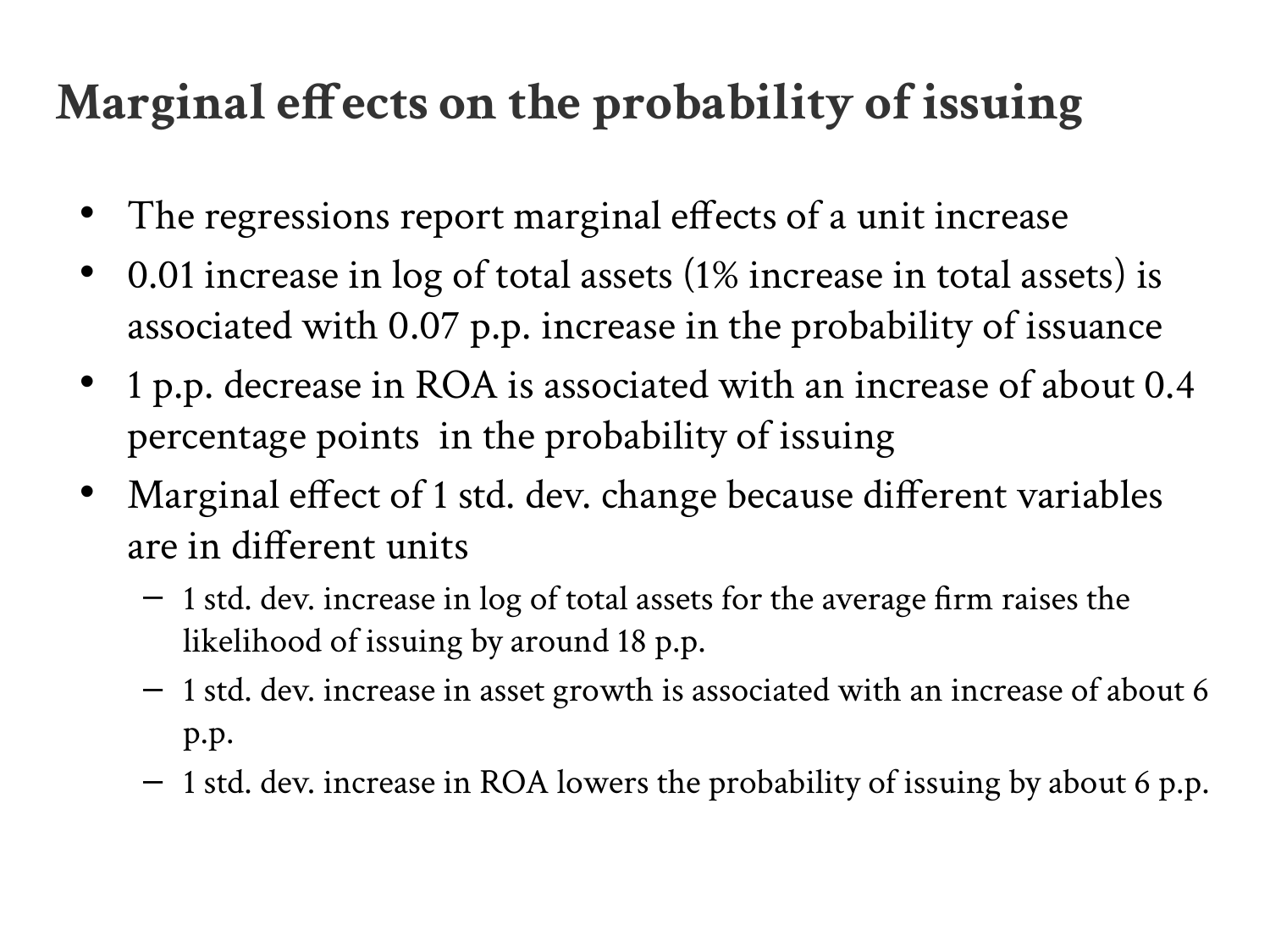

Marginal effects on the probability of issuing
The regressions report marginal effects of a unit increase
0.01 increase in log of total assets (1% increase in total assets) is associated with 0.07 p.p. increase in the probability of issuance
1 p.p. decrease in ROA is associated with an increase of about 0.4 percentage points  in the probability of issuing
Marginal effect of 1 std. dev. change because different variables are in different units
1 std. dev. increase in log of total assets for the average firm raises the likelihood of issuing by around 18 p.p.
1 std. dev. increase in asset growth is associated with an increase of about 6 p.p.
1 std. dev. increase in ROA lowers the probability of issuing by about 6 p.p.